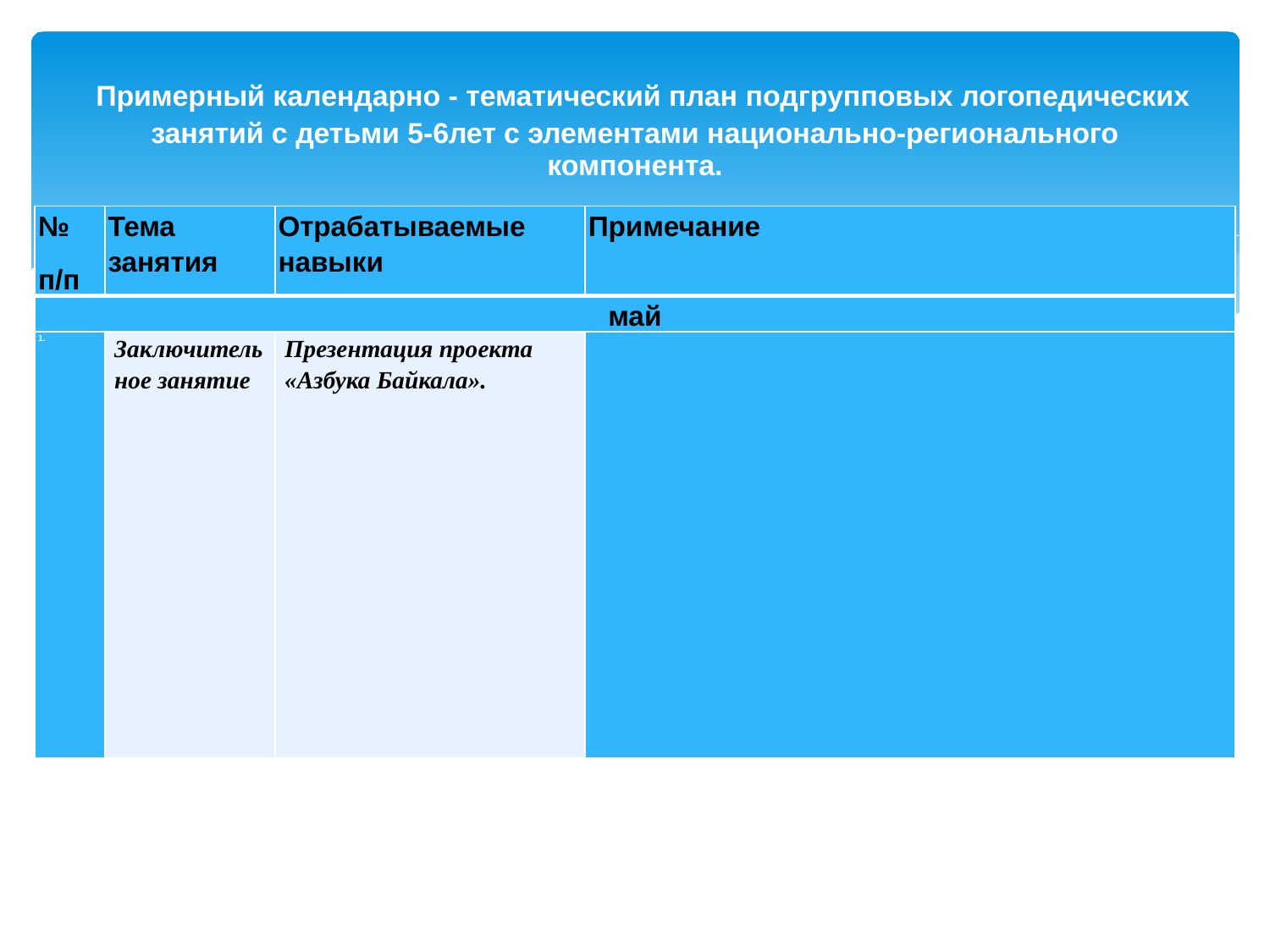

# Примерный календарно - тематический план подгрупповых логопедических занятий с детьми 5-6лет с элементами национально-регионального компонента.
| № п/п | Тема занятия | Отрабатываемые навыки | Примечание |
| --- | --- | --- | --- |
| май |  |  |  |
| 1. | Заключительное занятие | Презентация проекта «Азбука Байкала». |  |